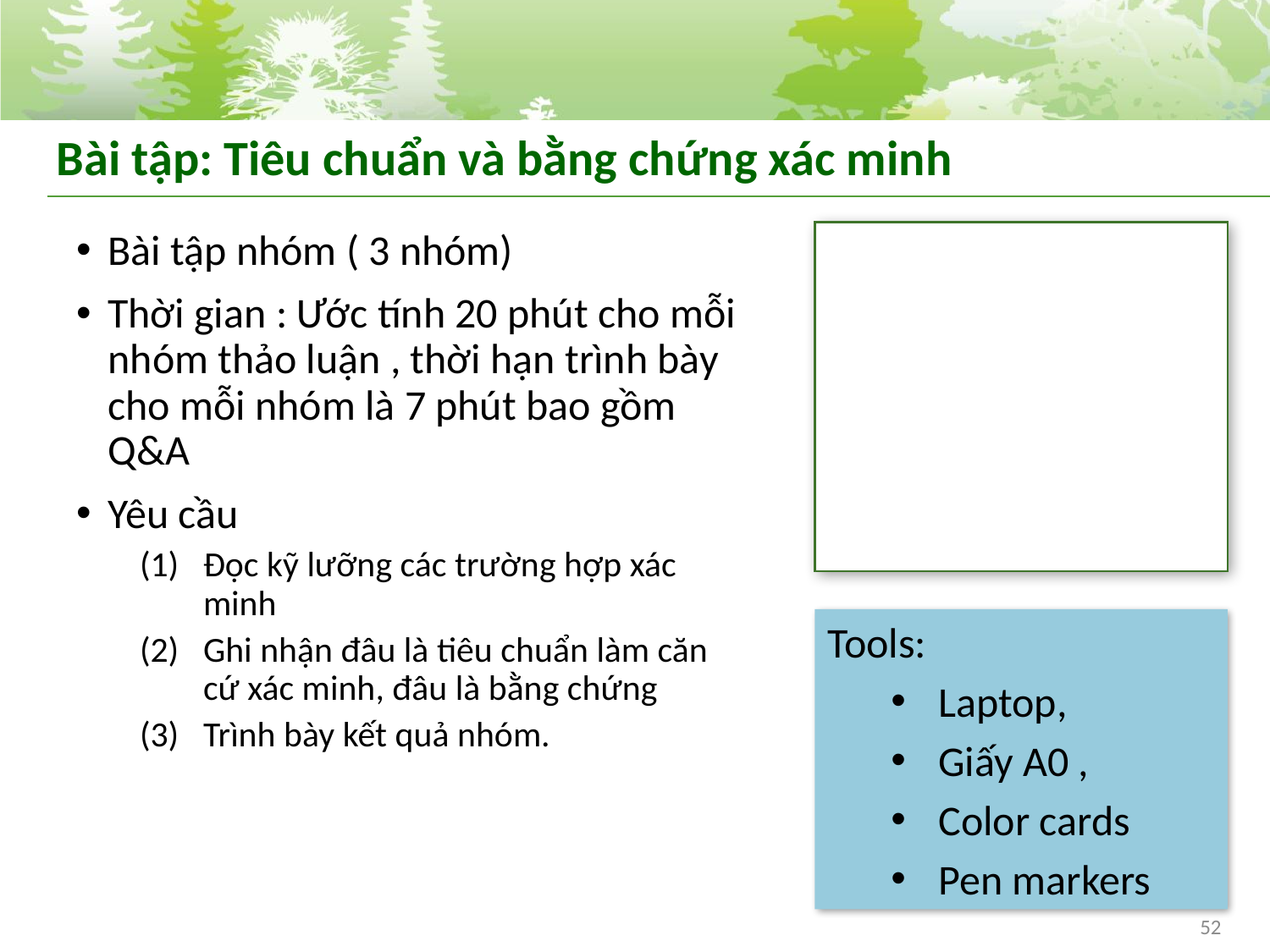

# Bài tập: Tiêu chuẩn và bằng chứng xác minh

Bài tập nhóm ( 3 nhóm)
Thời gian : Ước tính 20 phút cho mỗi nhóm thảo luận , thời hạn trình bày cho mỗi nhóm là 7 phút bao gồm Q&A
Yêu cầu
Đọc kỹ lưỡng các trường hợp xác minh
Ghi nhận đâu là tiêu chuẩn làm căn cứ xác minh, đâu là bằng chứng
Trình bày kết quả nhóm.

Tools:
Laptop,
Giấy A0 ,
Color cards
Pen markers
52